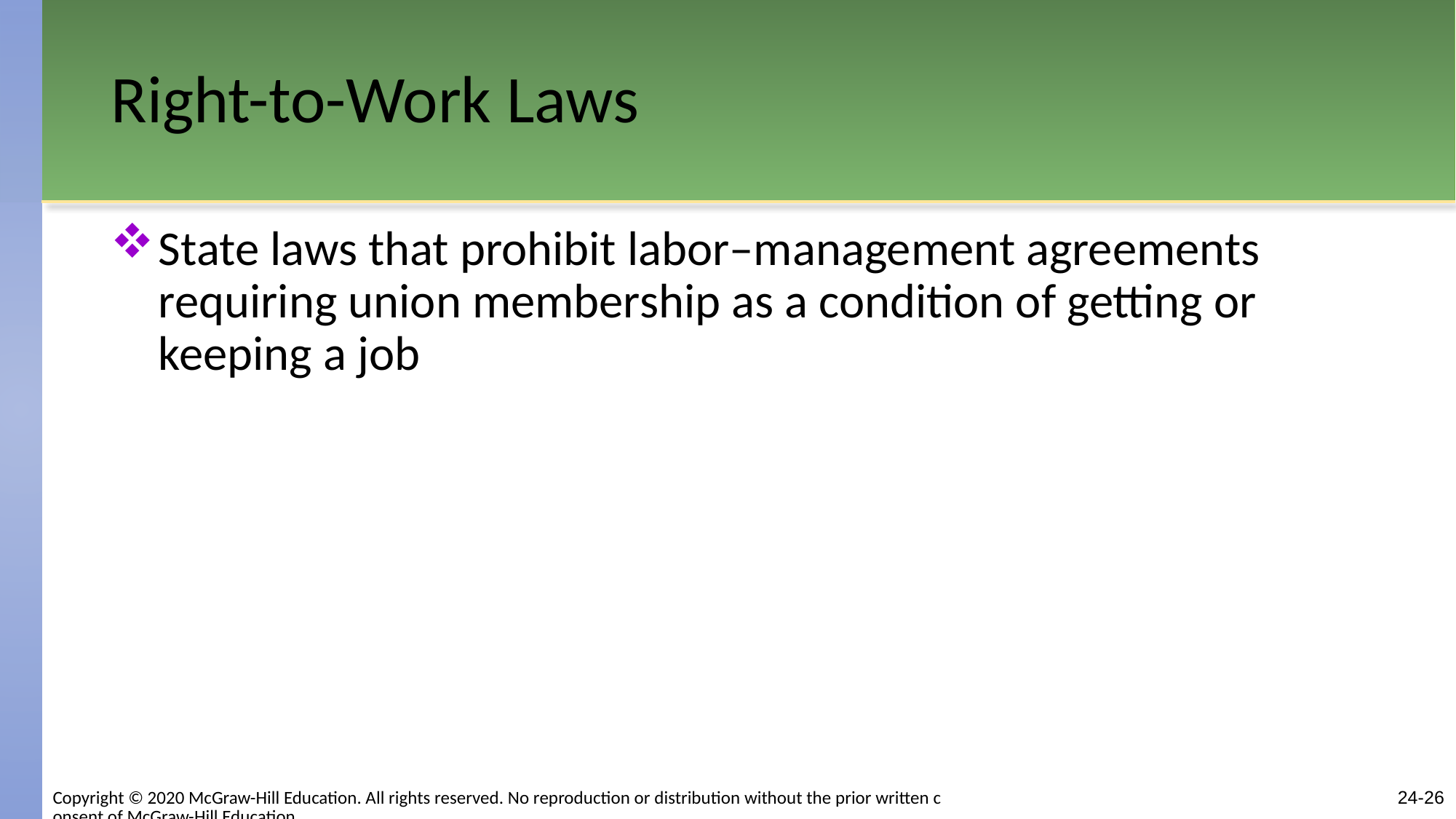

# Right-to-Work Laws
State laws that prohibit labor–management agreements requiring union membership as a condition of getting or keeping a job
Copyright © 2020 McGraw-Hill Education. All rights reserved. No reproduction or distribution without the prior written consent of McGraw-Hill Education.
24-26